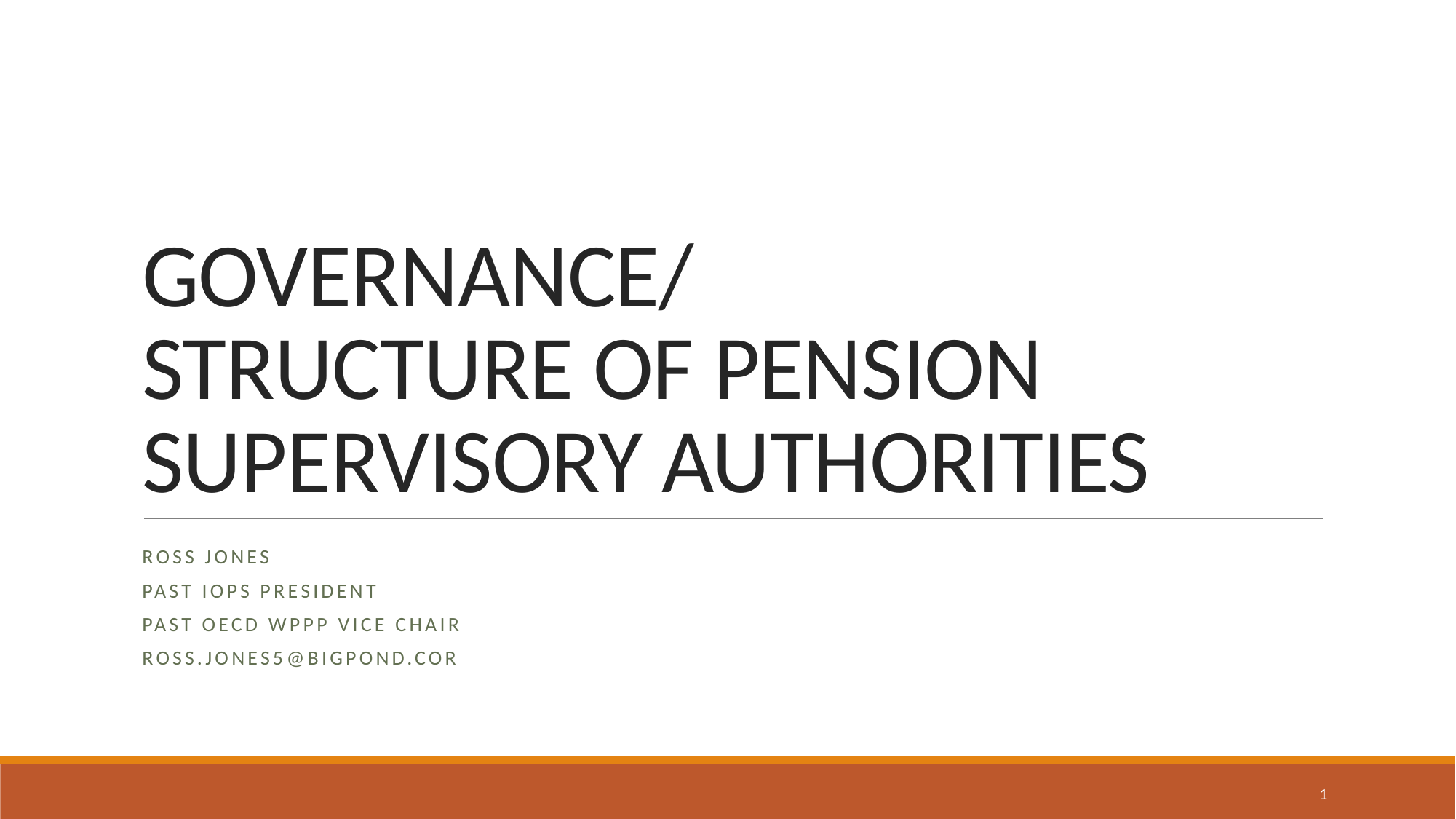

# GOVERNANCE/ STRUCTURE OF PENSION SUPERVISORY AUTHORITIES
ROSS JONES
PAST IOPS PRESIDENT
PAST OECD WPPP VICE CHAIR
ross.jones5@bigpond.cor

1